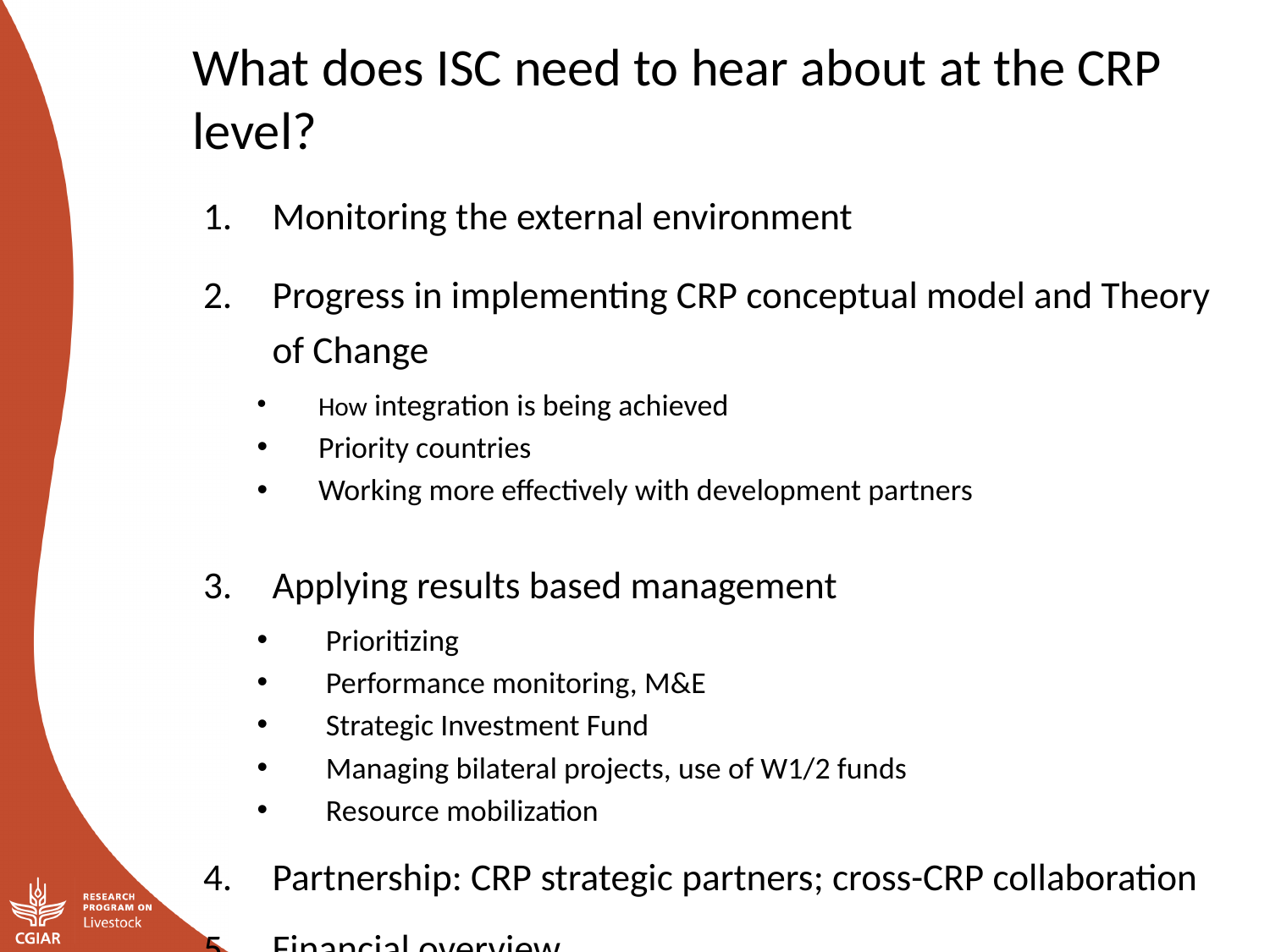

What does ISC need to hear about at the CRP level?
Monitoring the external environment
Progress in implementing CRP conceptual model and Theory of Change
How integration is being achieved
Priority countries
Working more effectively with development partners
Applying results based management
Prioritizing
Performance monitoring, M&E
Strategic Investment Fund
Managing bilateral projects, use of W1/2 funds
Resource mobilization
Partnership: CRP strategic partners; cross-CRP collaboration
Financial overview